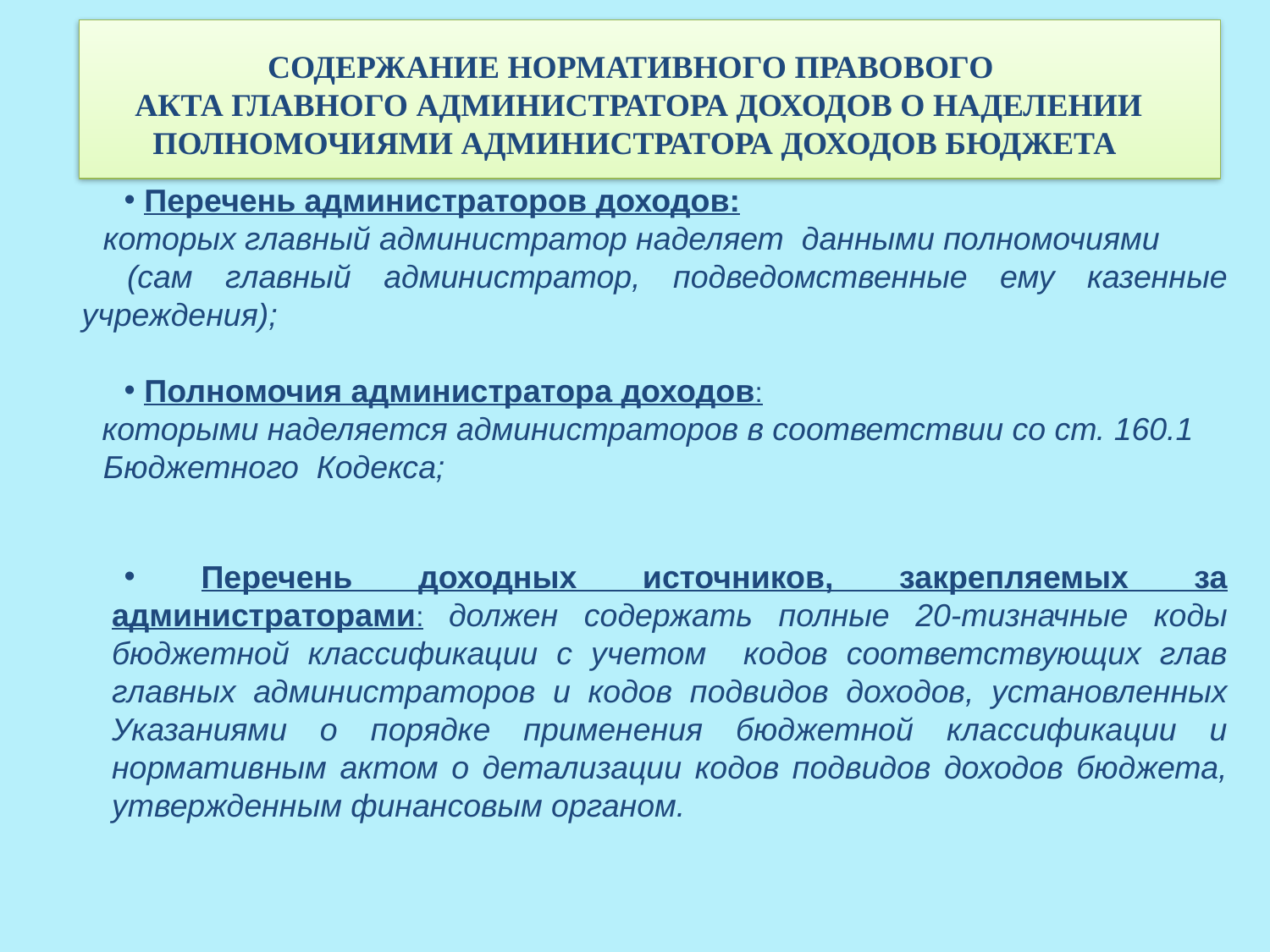

# СОДЕРЖАНИЕ НОРМАТИВНОГО ПРАВОВОГО АКТА ГЛАВНОГО АДМИНИСТРАТОРА ДОХОДОВ О НАДЕЛЕНИИ ПОЛНОМОЧИЯМИ АДМИНИСТРАТОРА ДОХОДОВ БЮДЖЕТА
 Перечень администраторов доходов:
 которых главный администратор наделяет  данными полномочиями
 (сам главный администратор, подведомственные ему казенные учреждения);

 Полномочия администратора доходов:
 которыми наделяется администраторов в соответствии со ст. 160.1
 Бюджетного  Кодекса;

 Перечень доходных источников, закрепляемых за администраторами: должен содержать полные 20-тизначные коды бюджетной классификации с учетом  кодов соответствующих глав главных администраторов и кодов подвидов доходов, установленных Указаниями о порядке применения бюджетной классификации и нормативным актом о детализации кодов подвидов доходов бюджета, утвержденным финансовым органом.